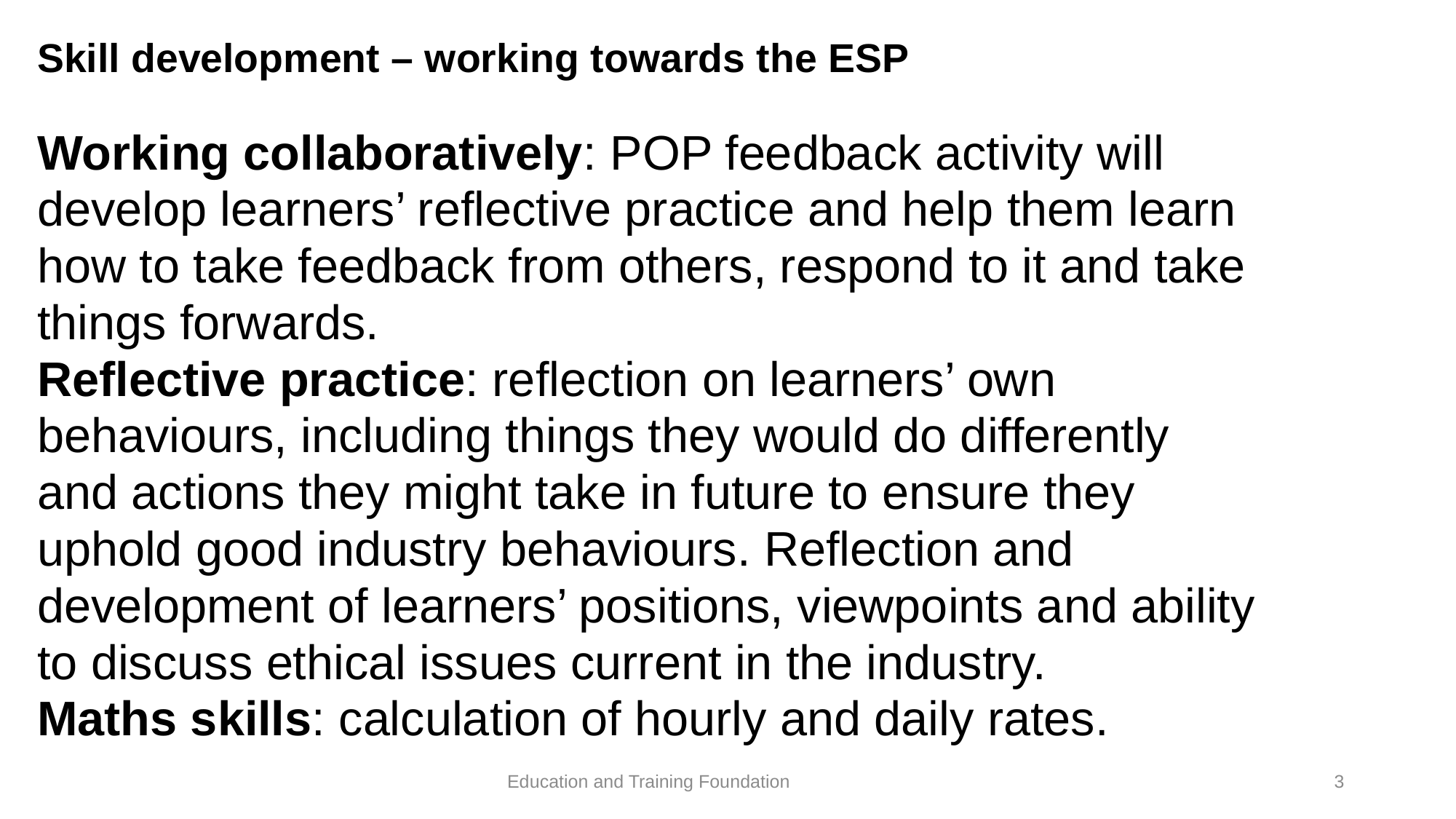

# Skill development – working towards the ESP
Working collaboratively: POP feedback activity will develop learners’ reflective practice and help them learn how to take feedback from others, respond to it and take things forwards.
Reflective practice: reflection on learners’ own behaviours, including things they would do differently and actions they might take in future to ensure they uphold good industry behaviours. Reflection and development of learners’ positions, viewpoints and ability to discuss ethical issues current in the industry.
Maths skills: calculation of hourly and daily rates.

3
Education and Training Foundation